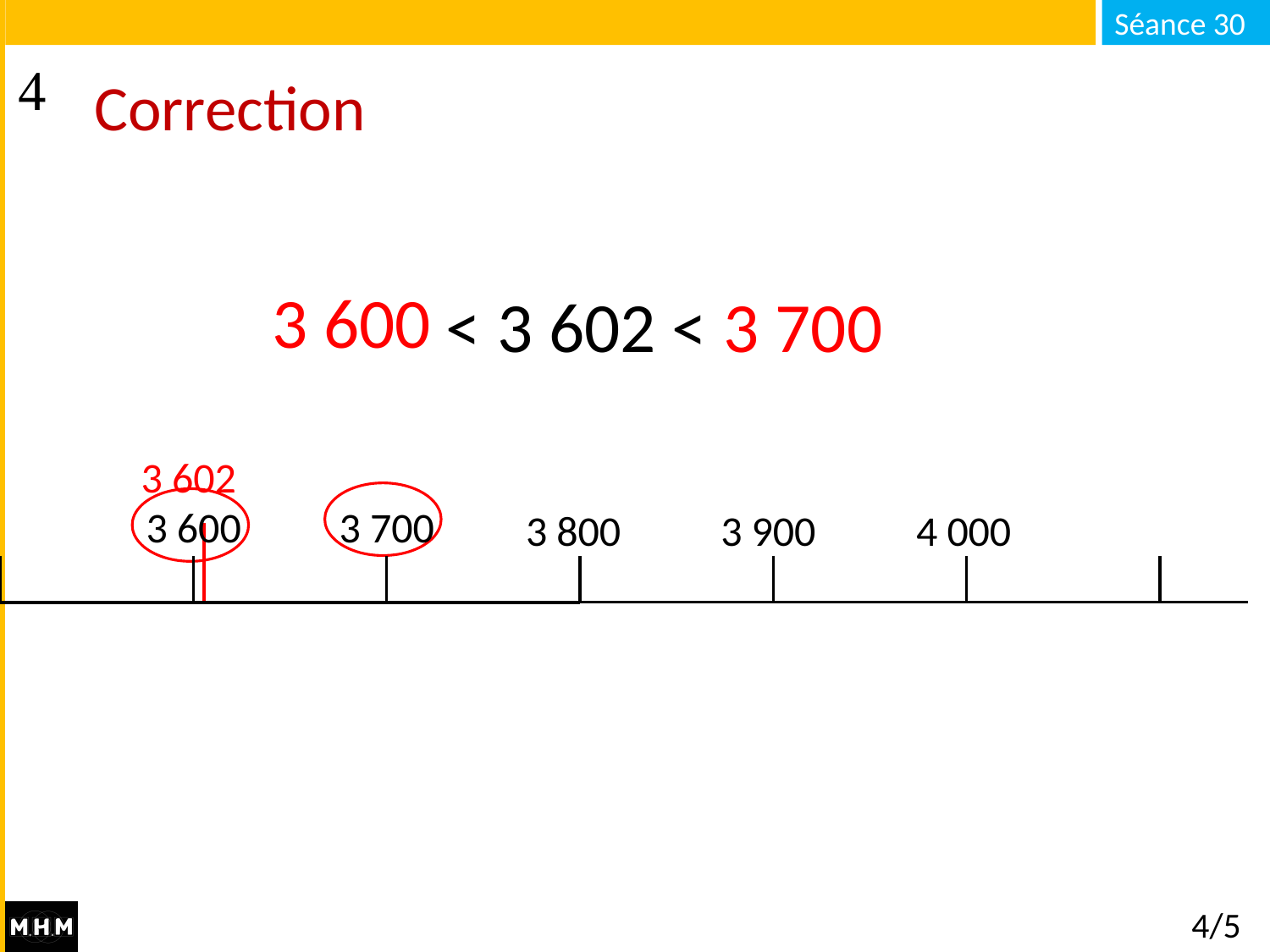

# Correction
3 600
… < 3 602 < …
3 700
3 602

3 600
3 700
3 800
3 900
4 000
4/5